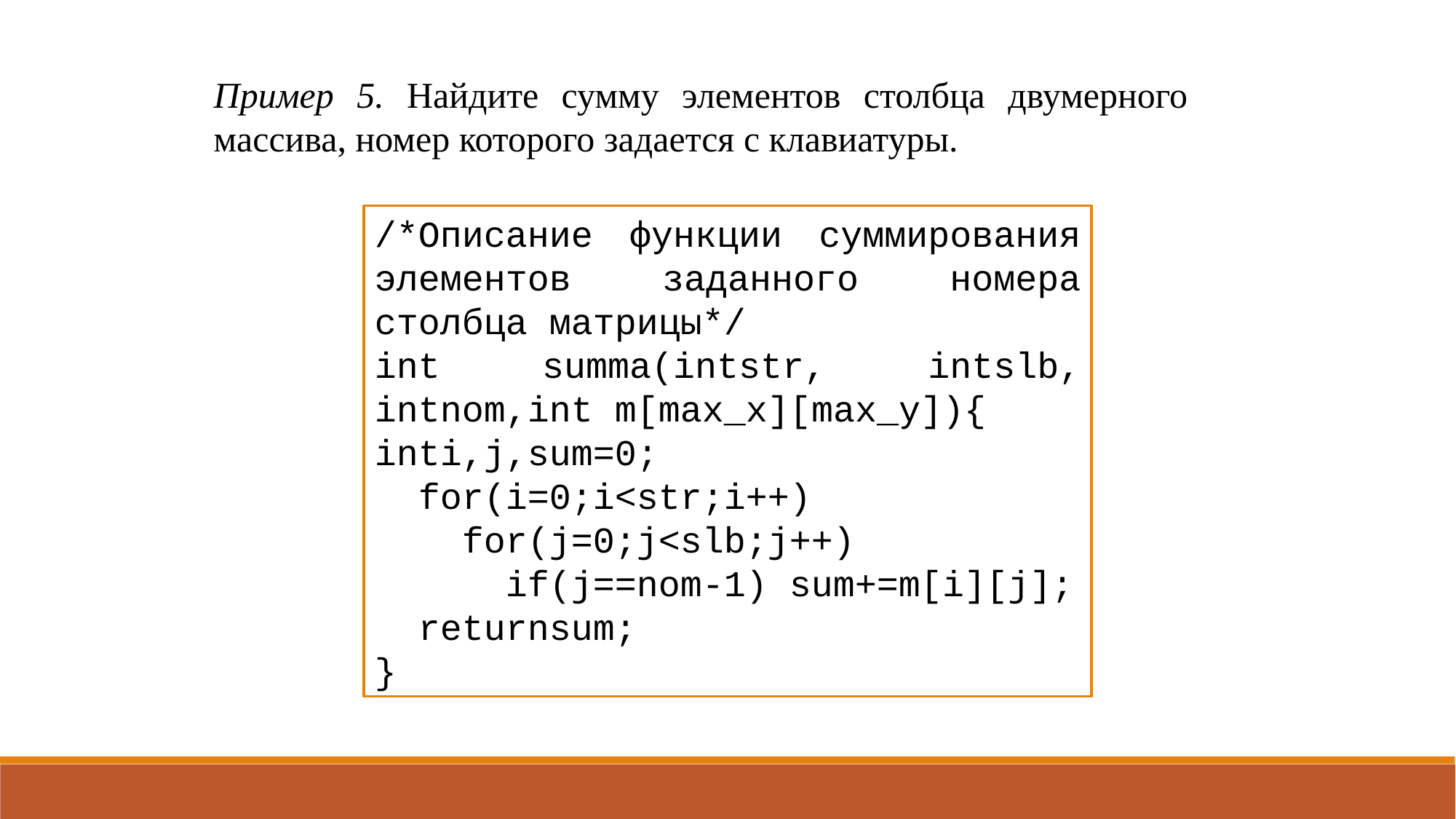

Пример 5. Найдите сумму элементов столбца двумерного массива, номер которого задается с клавиатуры.
/*Описание функции суммирования элементов заданного номера столбца матрицы*/
int summa(intstr, intslb, intnom,int m[max_x][max_y]){
inti,j,sum=0;
  for(i=0;i<str;i++)
    for(j=0;j<slb;j++)
      if(j==nom-1) sum+=m[i][j];
  returnsum;
}